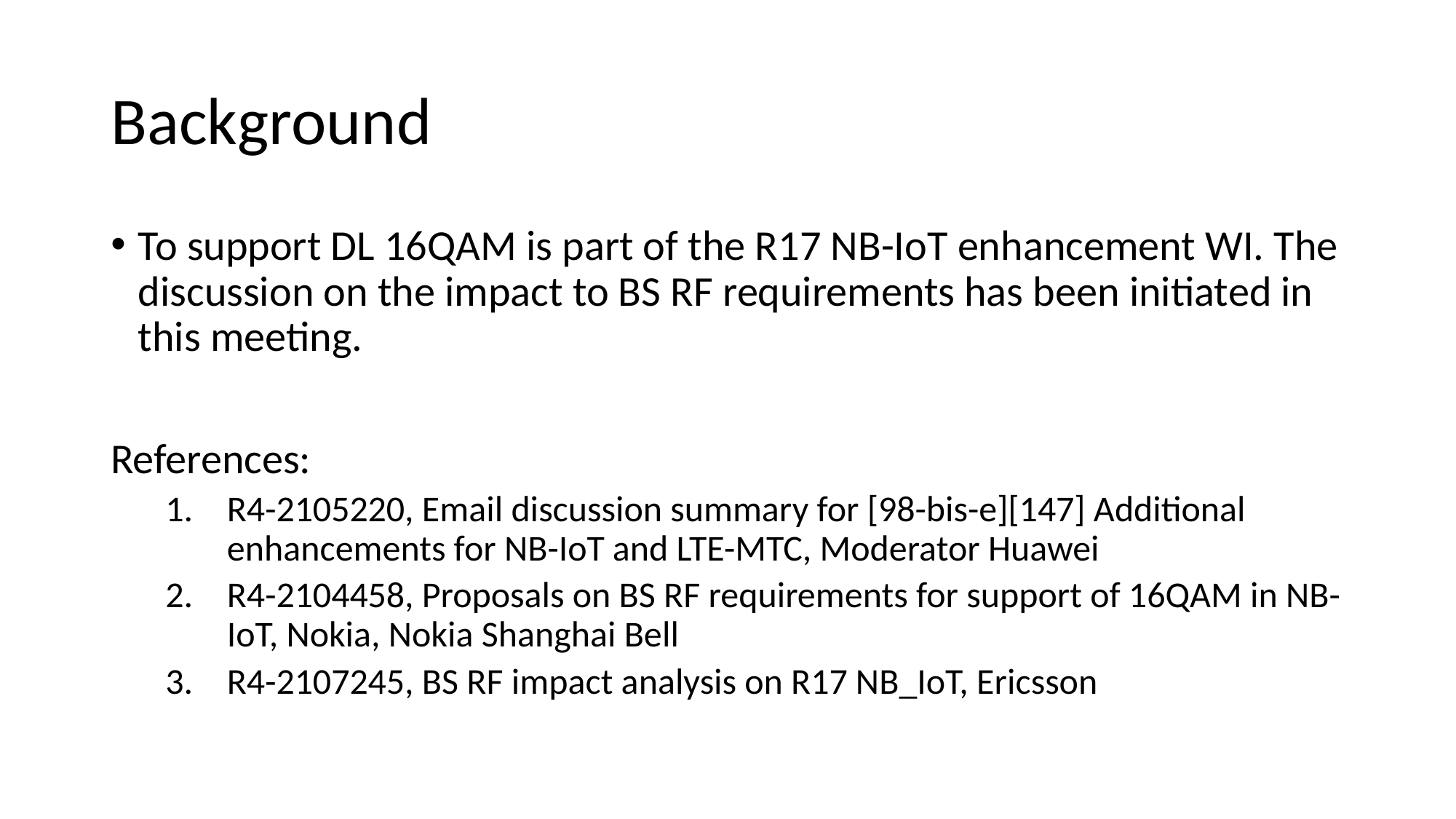

# Background
To support DL 16QAM is part of the R17 NB-IoT enhancement WI. The discussion on the impact to BS RF requirements has been initiated in this meeting.

References:
R4-2105220, Email discussion summary for [98-bis-e][147] Additional enhancements for NB-IoT and LTE-MTC, Moderator Huawei
R4-2104458, Proposals on BS RF requirements for support of 16QAM in NB-IoT, Nokia, Nokia Shanghai Bell
R4-2107245, BS RF impact analysis on R17 NB_IoT, Ericsson